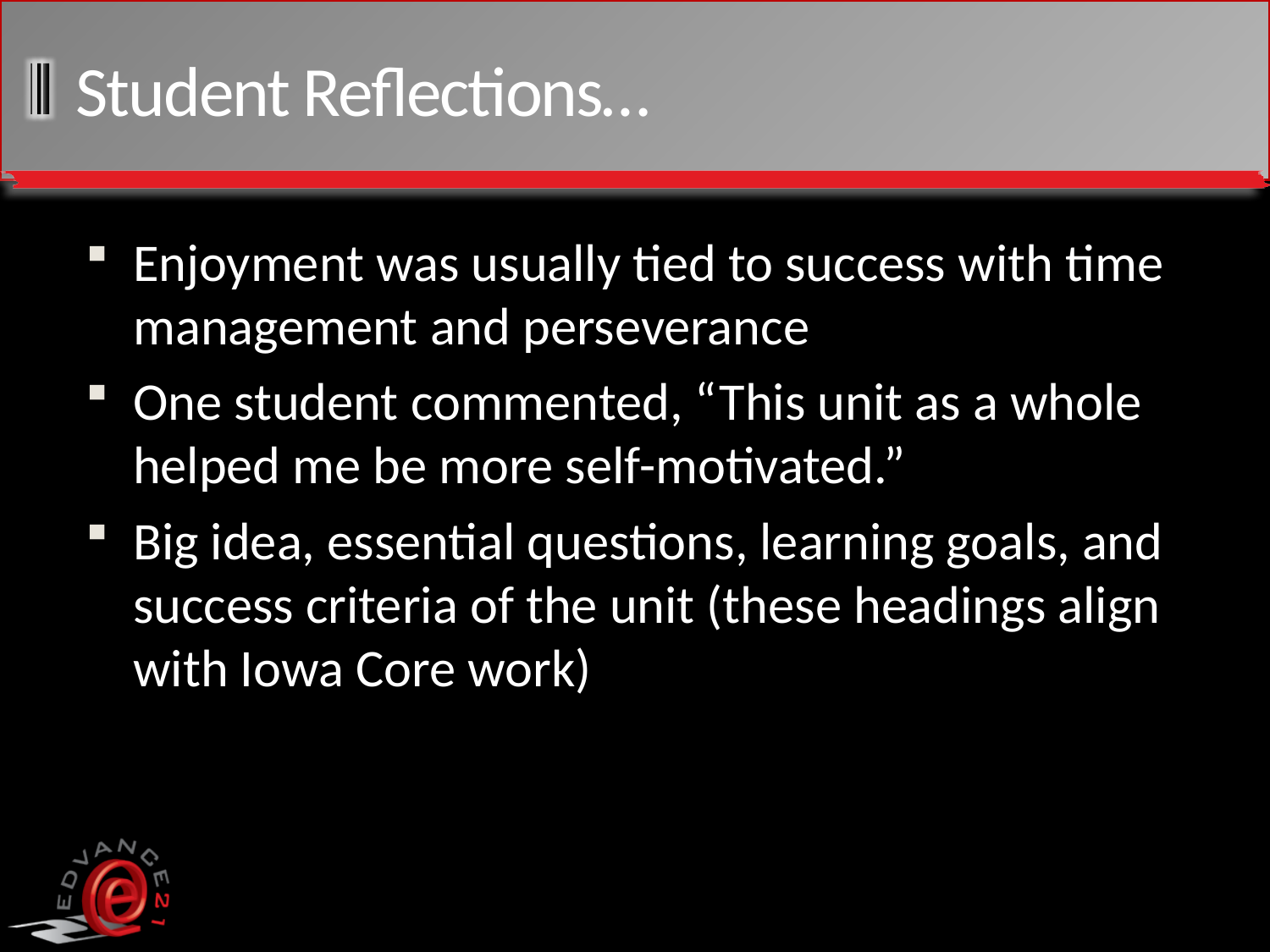

# Student Reflections…
Enjoyment was usually tied to success with time management and perseverance
One student commented, “This unit as a whole helped me be more self-motivated.”
Big idea, essential questions, learning goals, and success criteria of the unit (these headings align with Iowa Core work)